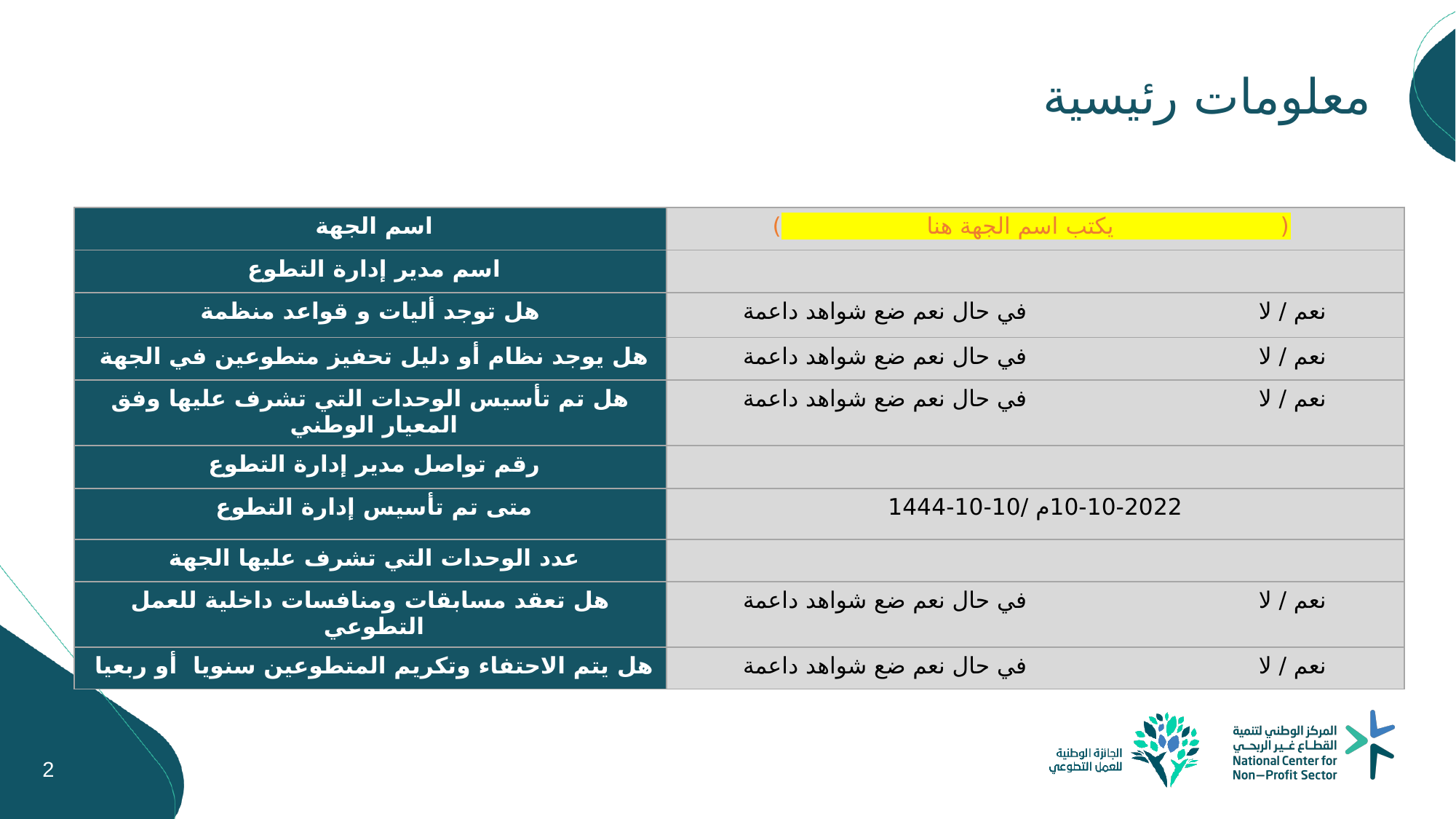

معلومات رئيسية

| اسم الجهة | ( يكتب اسم الجهة هنا ) |
| --- | --- |
| اسم مدير إدارة التطوع |  |
| هل توجد أليات و قواعد منظمة | نعم / لا في حال نعم ضع شواهد داعمة |
| هل يوجد نظام أو دليل تحفيز متطوعين في الجهة | نعم / لا في حال نعم ضع شواهد داعمة |
| هل تم تأسيس الوحدات التي تشرف عليها وفق المعيار الوطني | نعم / لا في حال نعم ضع شواهد داعمة |
| رقم تواصل مدير إدارة التطوع |  |
| متى تم تأسيس إدارة التطوع | 10-10-2022م /10-10-1444 |
| عدد الوحدات التي تشرف عليها الجهة |  |
| هل تعقد مسابقات ومنافسات داخلية للعمل التطوعي | نعم / لا في حال نعم ضع شواهد داعمة |
| هل يتم الاحتفاء وتكريم المتطوعين سنويا أو ربعيا | نعم / لا في حال نعم ضع شواهد داعمة |
نبذة تعريفية